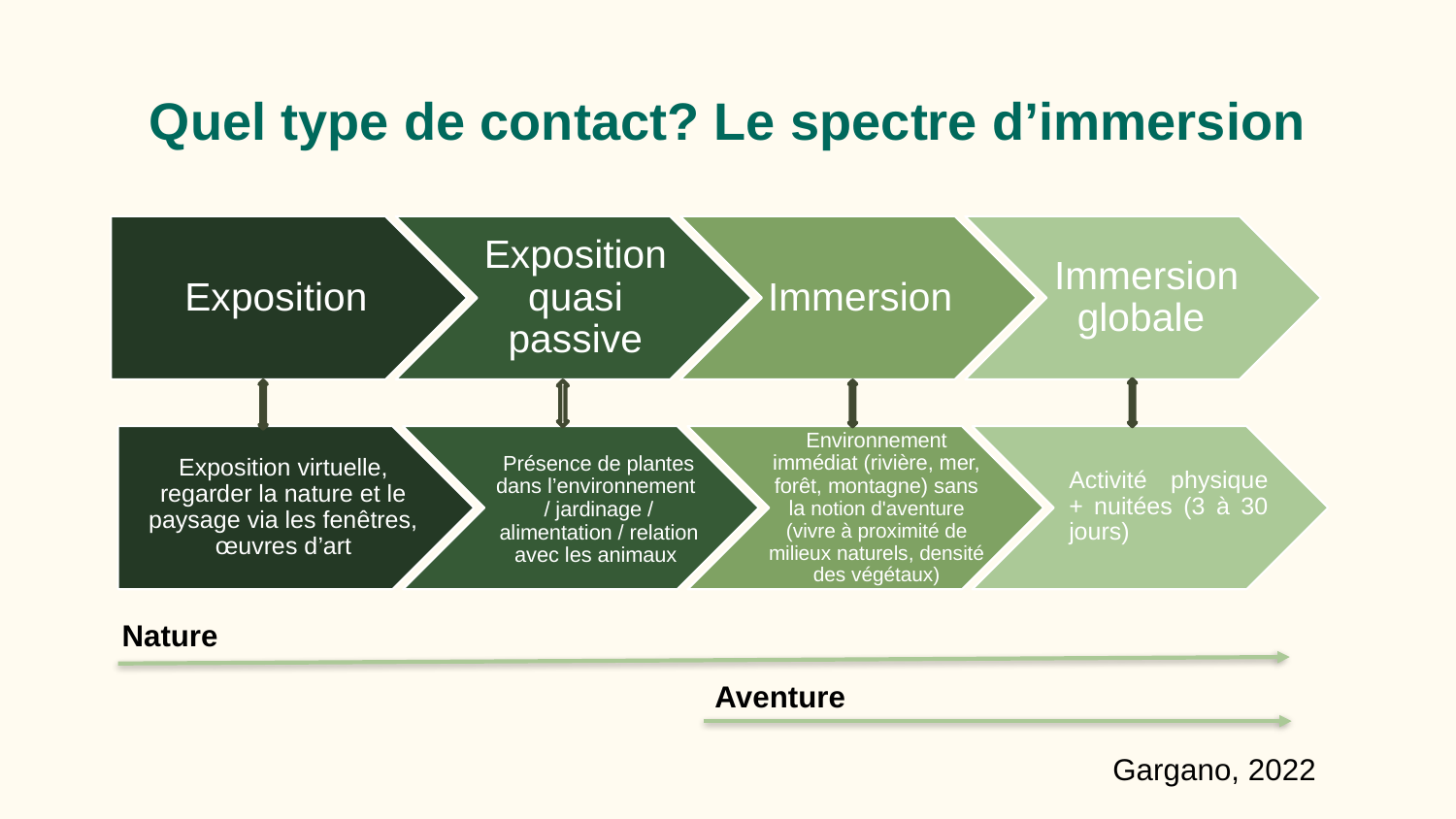

# Quel type de contact? Le spectre d’immersion

Exposition

Exposition quasi passive

Immersion

Immersion globale

Activité physique + nuitées (3 à 30 jours)

Exposition virtuelle, regarder la nature et le paysage via les fenêtres, œuvres d’art

Environnement immédiat (rivière, mer, forêt, montagne) sans la notion d'aventure (vivre à proximité de milieux naturels, densité des végétaux)

Présence de plantes dans l’environnement  / jardinage / alimentation / relation avec les animaux
Nature
Aventure
Gargano, 2022